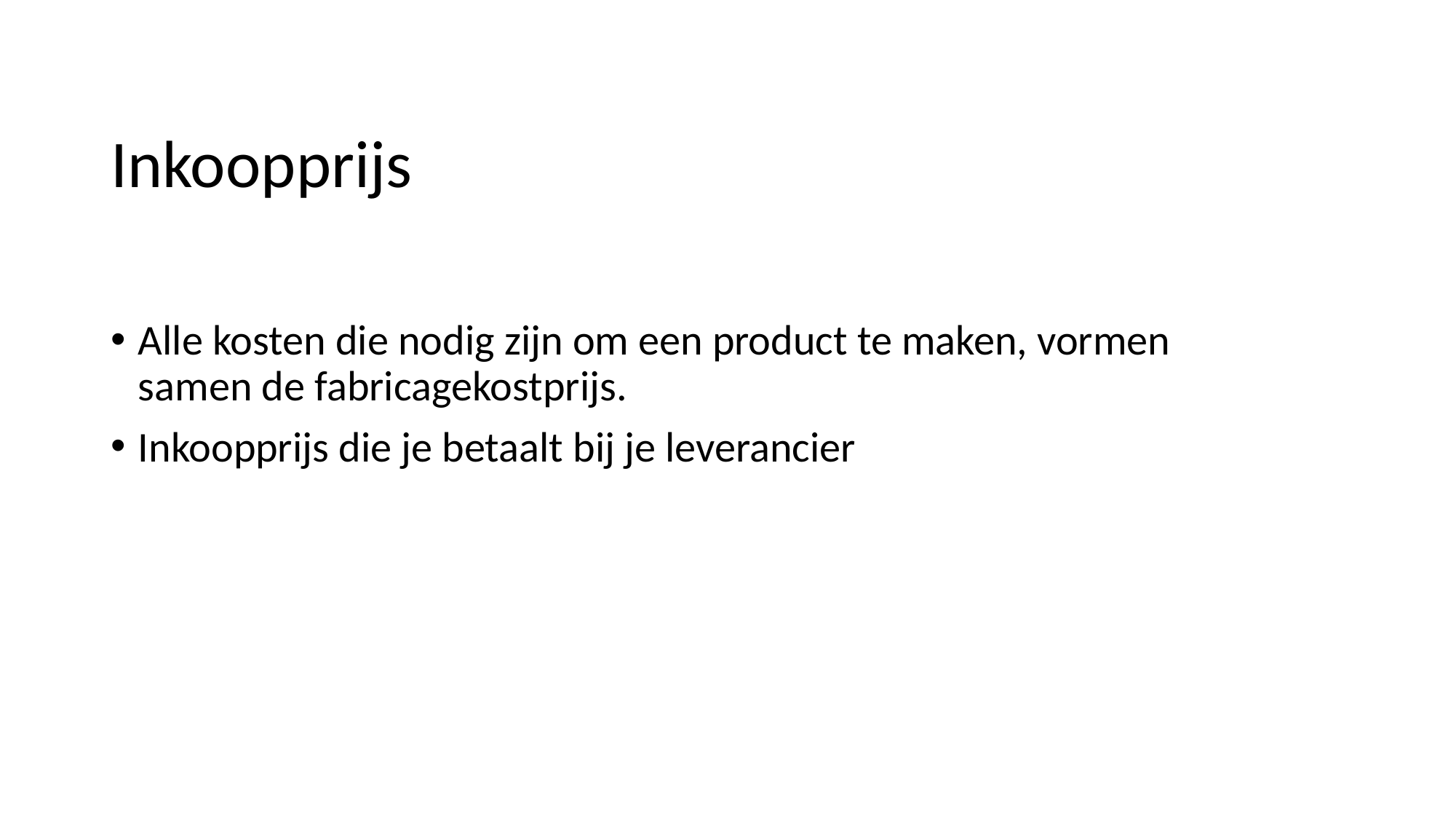

# Inkoopprijs

Alle kosten die nodig zijn om een product te maken, vormen samen de fabricagekostprijs.
Inkoopprijs die je betaalt bij je leverancier